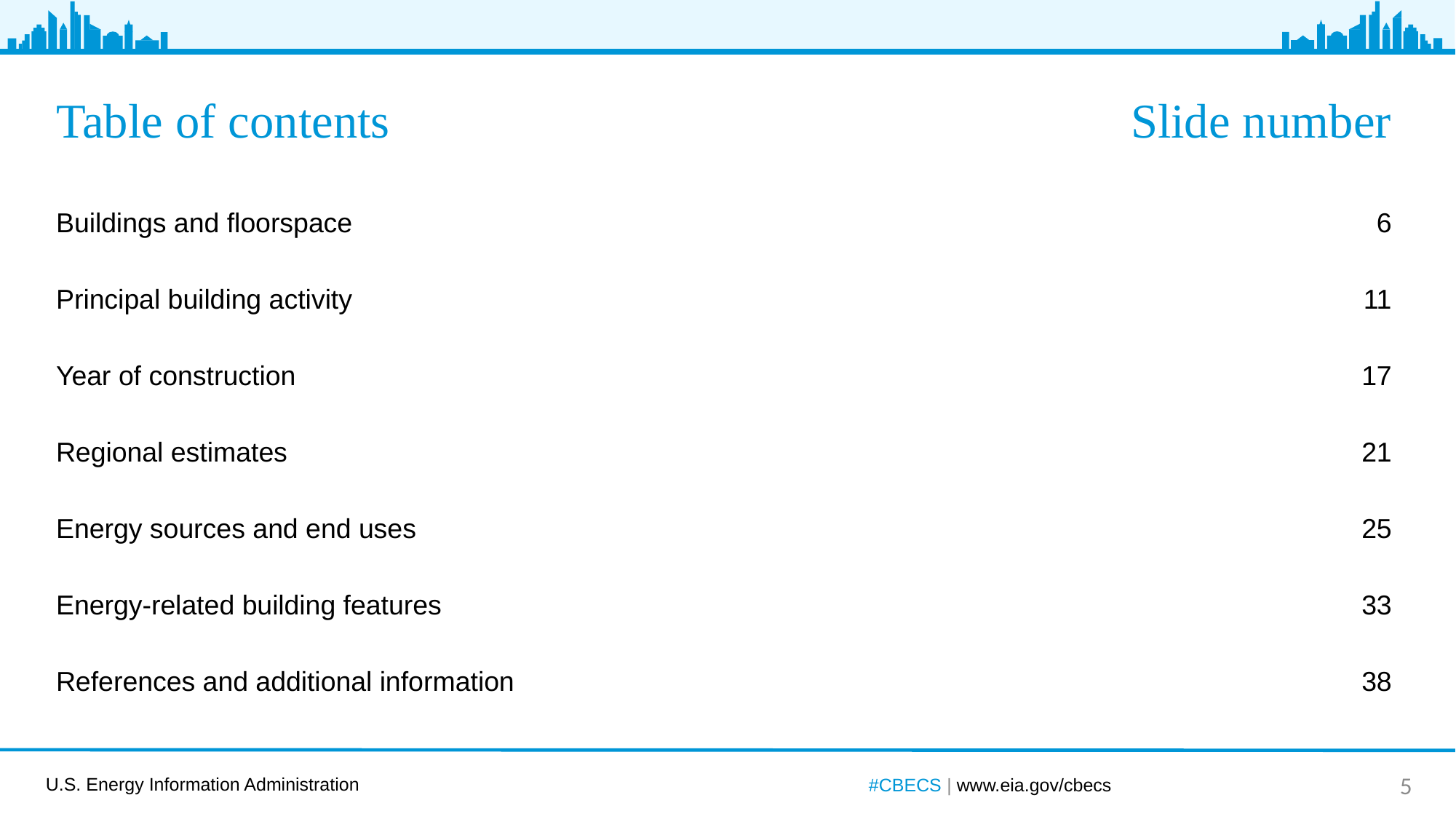

| Table of contents | Slide number |
| --- | --- |
| Buildings and floorspace | 6 |
| Principal building activity | 11 |
| Year of construction | 17 |
| Regional estimates | 21 |
| Energy sources and end uses | 25 |
| Energy-related building features | 33 |
| References and additional information | 38 |
#CBECS | www.eia.gov/cbecs
5